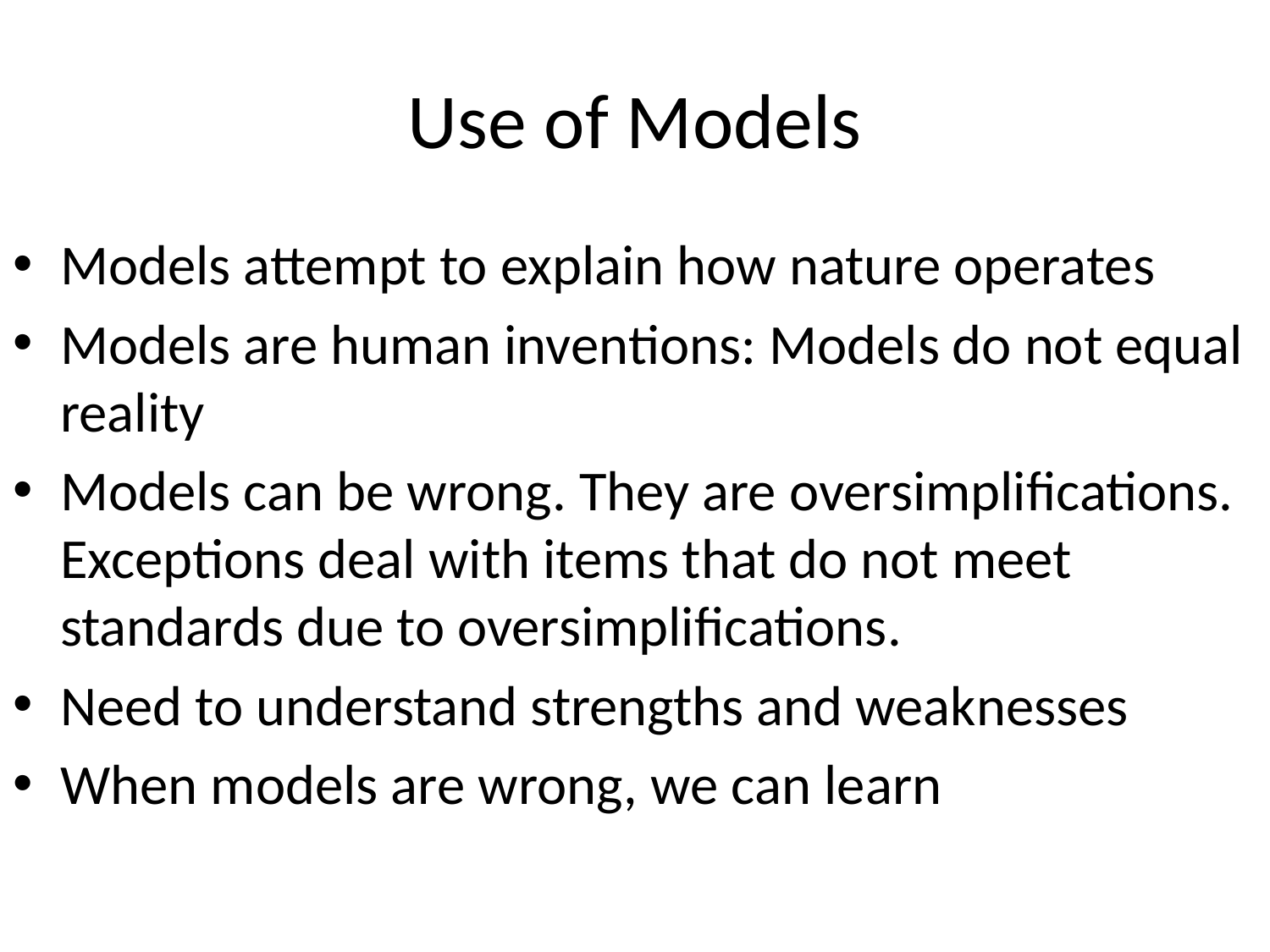

# Use of Models
Models attempt to explain how nature operates
Models are human inventions: Models do not equal reality
Models can be wrong. They are oversimplifications. Exceptions deal with items that do not meet standards due to oversimplifications.
Need to understand strengths and weaknesses
When models are wrong, we can learn